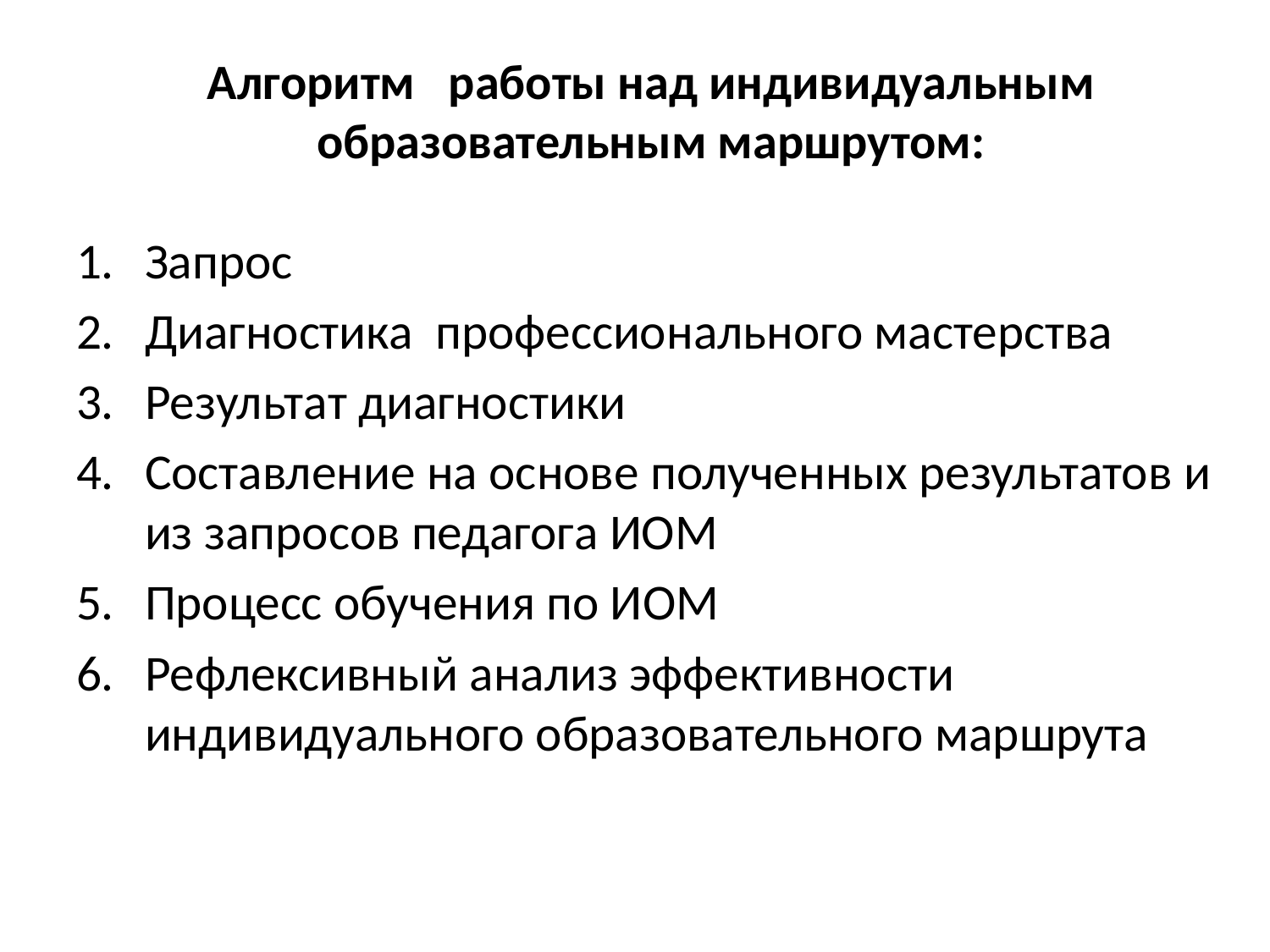

# Алгоритм   работы над индивидуальным образовательным маршрутом:
Запрос
Диагностика  профессионального мастерства
Результат диагностики
Составление на основе полученных результатов и из запросов педагога ИОМ
Процесс обучения по ИОМ
Рефлексивный анализ эффективности индивидуального образовательного маршрута